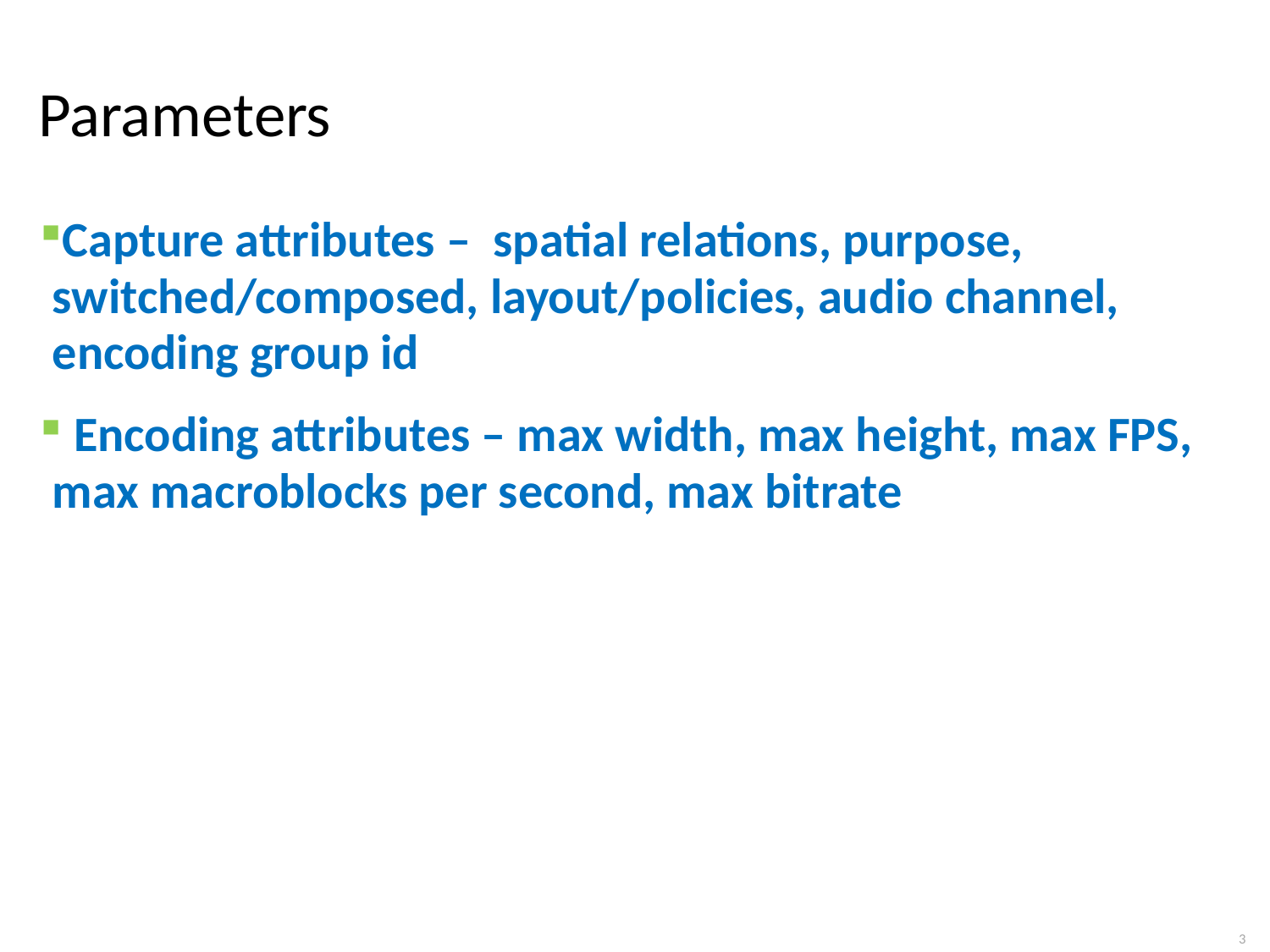

# Parameters
Capture attributes –  spatial relations, purpose, switched/composed, layout/policies, audio channel, encoding group id
 Encoding attributes – max width, max height, max FPS, max macroblocks per second, max bitrate